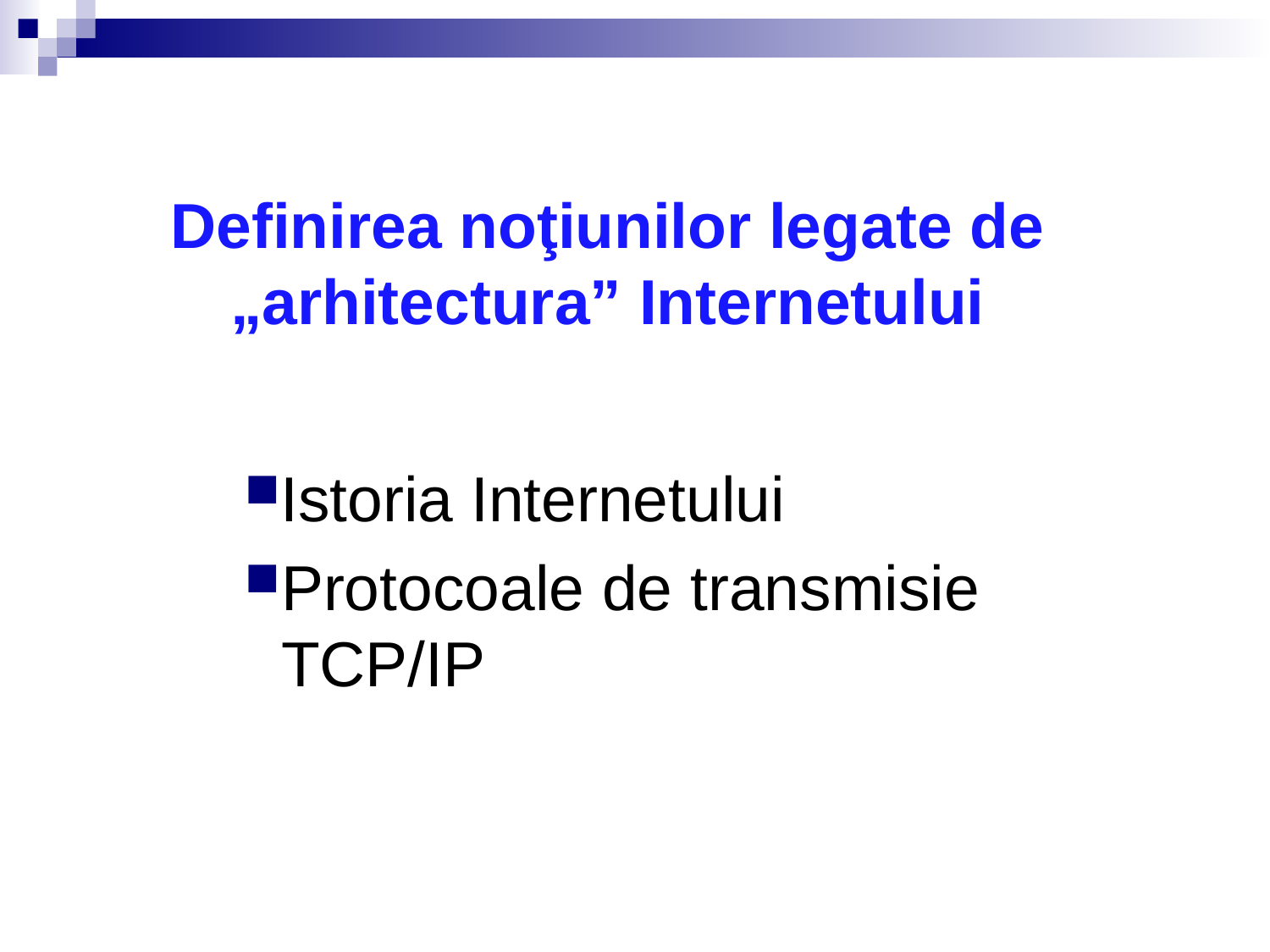

Definirea noţiunilor legate de „arhitectura” Internetului

Istoria Internetului
Protocoale de transmisie TCP/IP